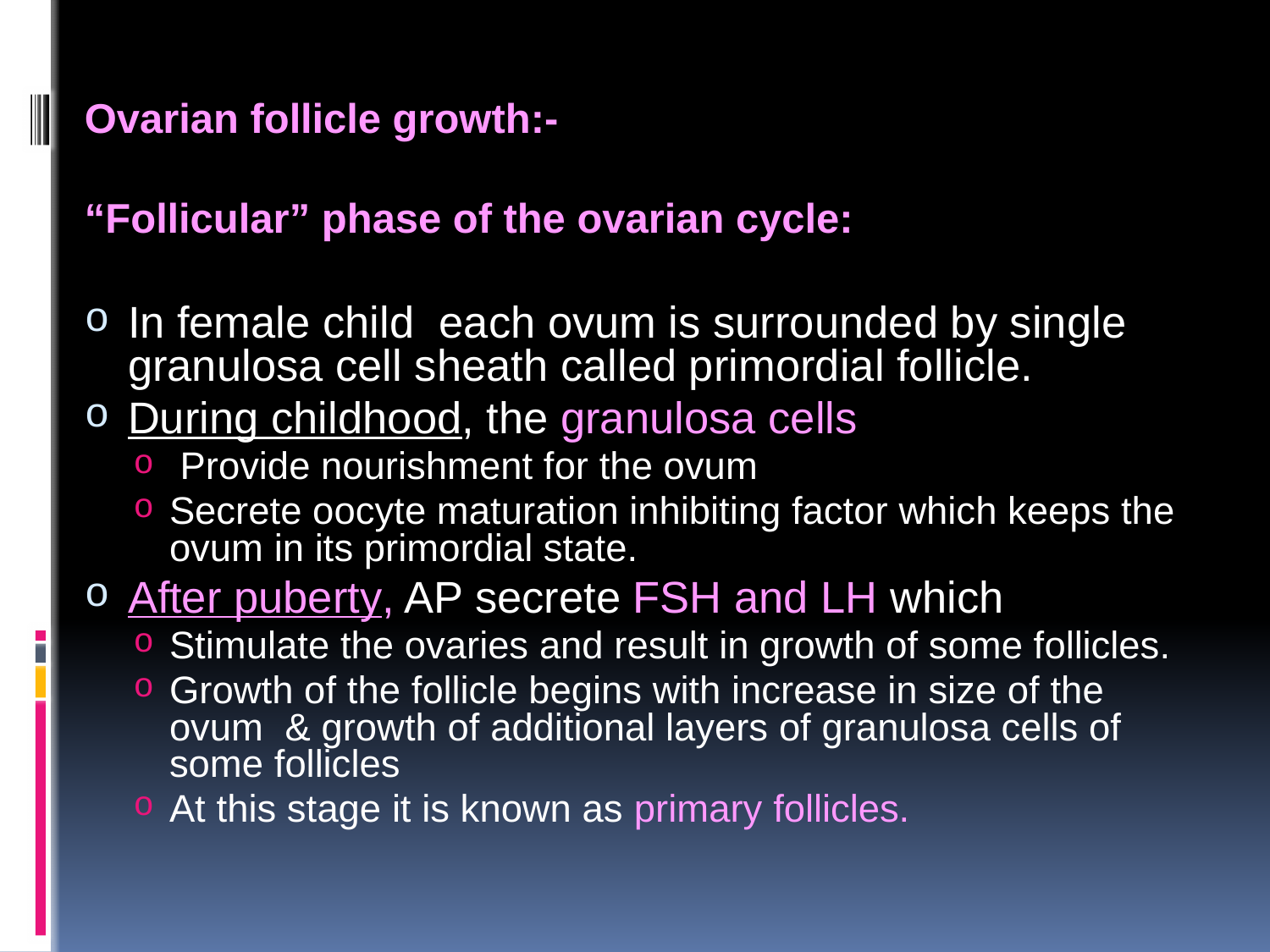

Ovarian follicle growth:-

“Follicular” phase of the ovarian cycle:

In female child  each ovum is surrounded by single granulosa cell sheath called primordial follicle.
During childhood, the granulosa cells
 Provide nourishment for the ovum
Secrete oocyte maturation inhibiting factor which keeps the ovum in its primordial state.
After puberty, AP secrete FSH and LH which
Stimulate the ovaries and result in growth of some follicles.
Growth of the follicle begins with increase in size of the ovum  & growth of additional layers of granulosa cells of some follicles
At this stage it is known as primary follicles.